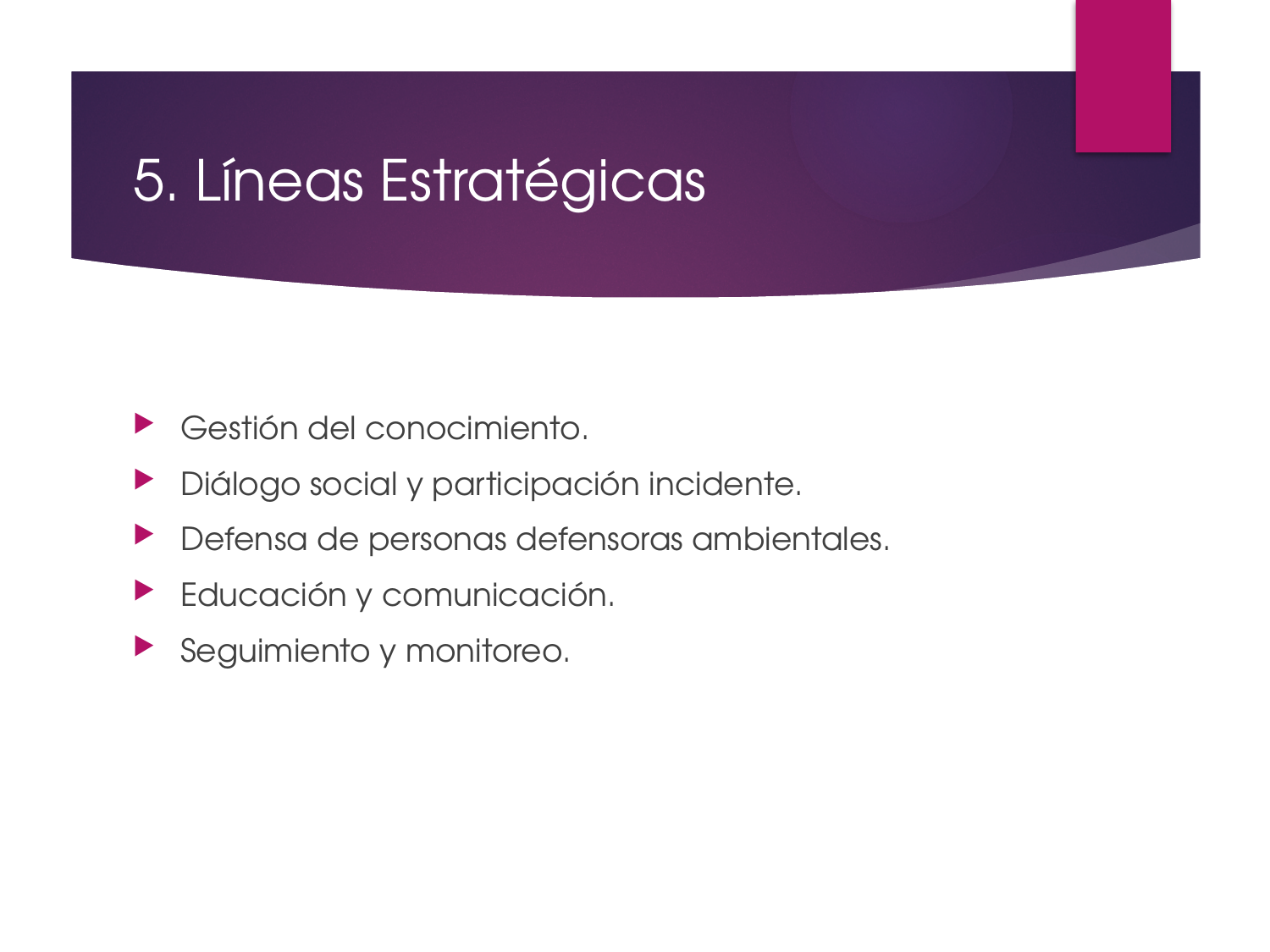

# 5. Líneas Estratégicas

Gestión del conocimiento.
Diálogo social y participación incidente.
Defensa de personas defensoras ambientales.
Educación y comunicación.
Seguimiento y monitoreo.